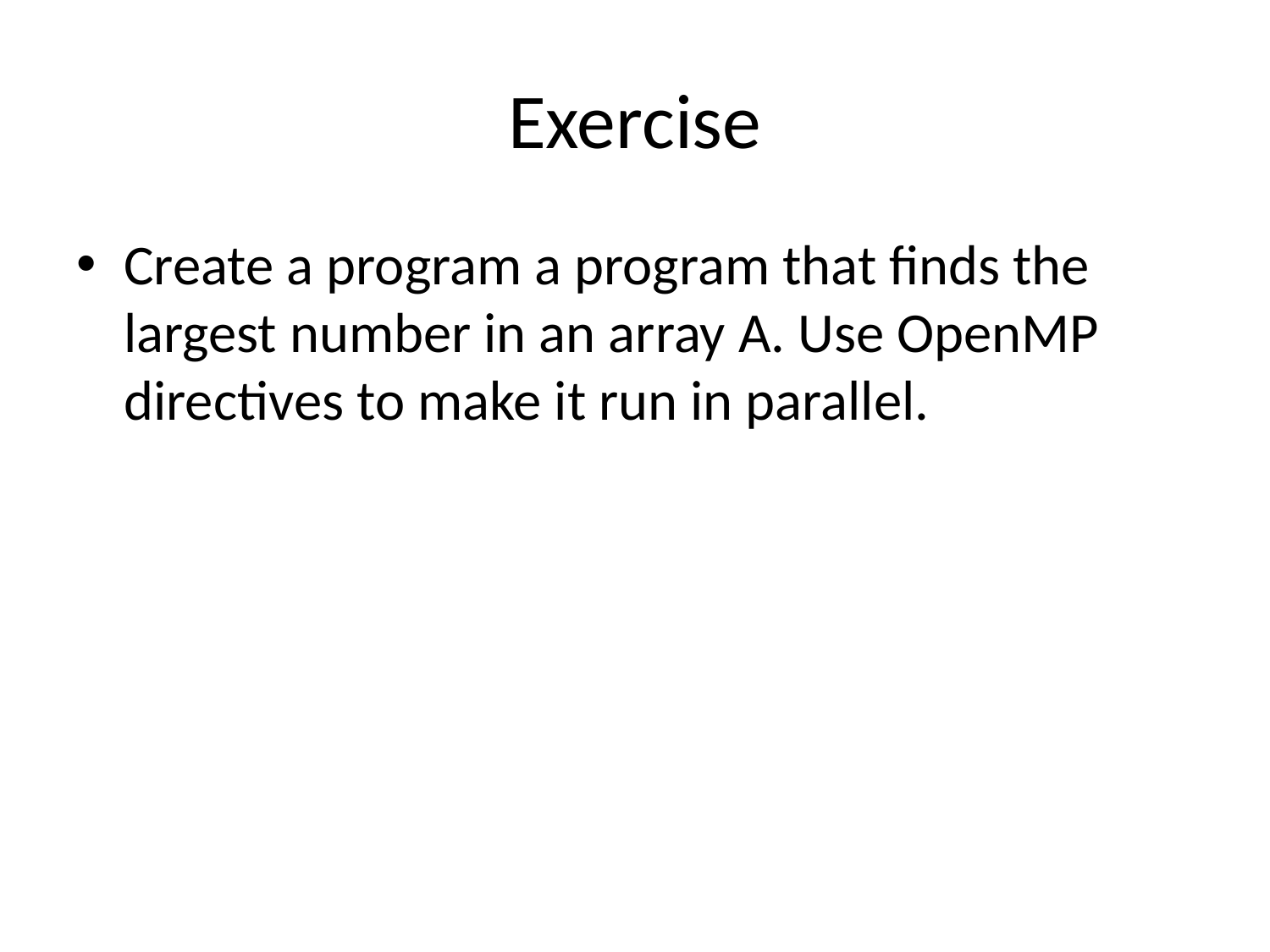

# Exercise
Create a program a program that finds the largest number in an array A. Use OpenMP directives to make it run in parallel.